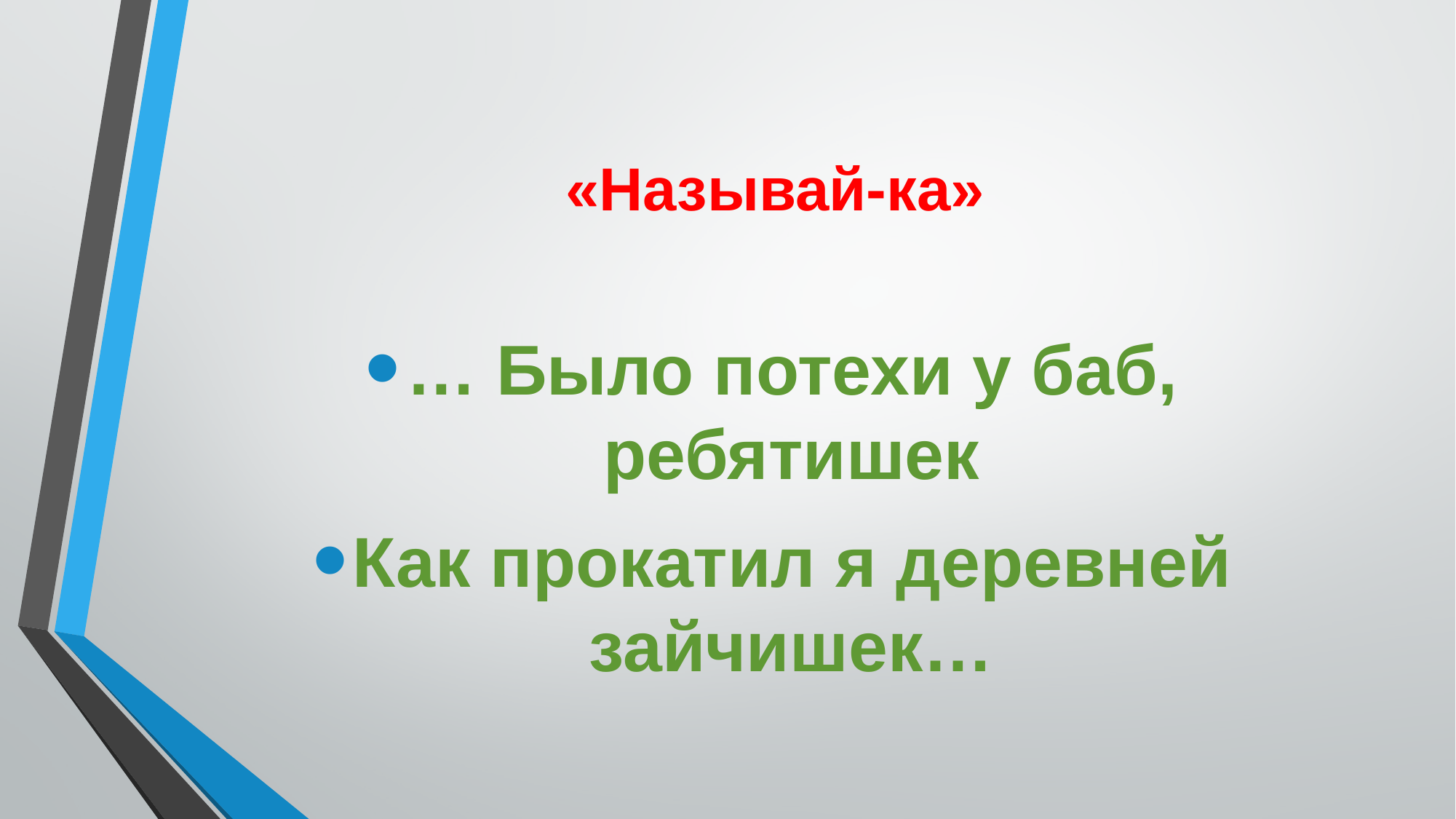

# «Называй-ка»
… Было потехи у баб, ребятишек
Как прокатил я деревней зайчишек…